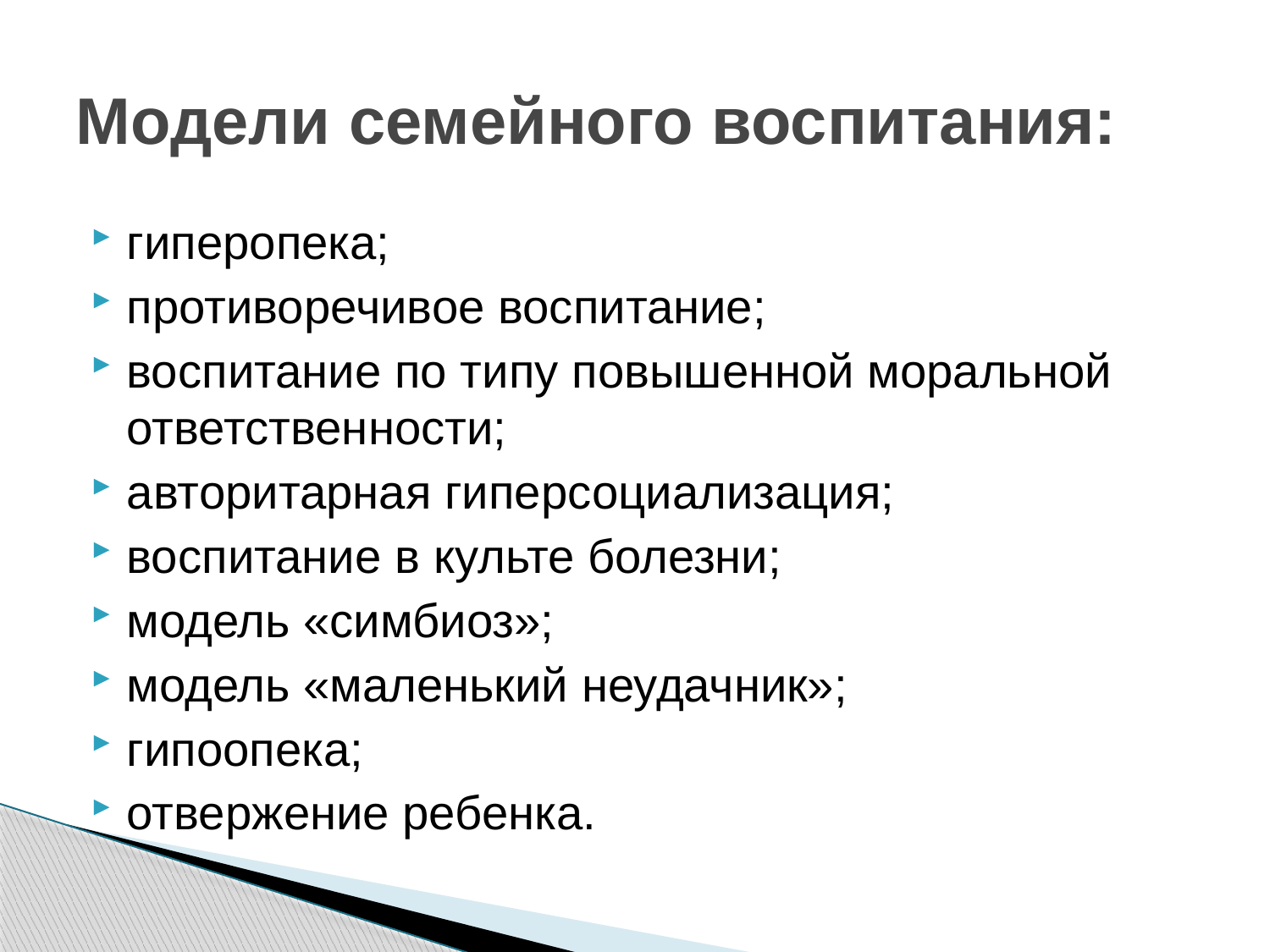

# Модели семейного воспитания:
гиперопека;
противоречивое воспитание;
воспитание по типу повышенной моральной ответственности;
авторитарная гиперсоциализация;
воспитание в культе болезни;
модель «симбиоз»;
модель «маленький неудачник»;
гипоопека;
отвержение ребенка.